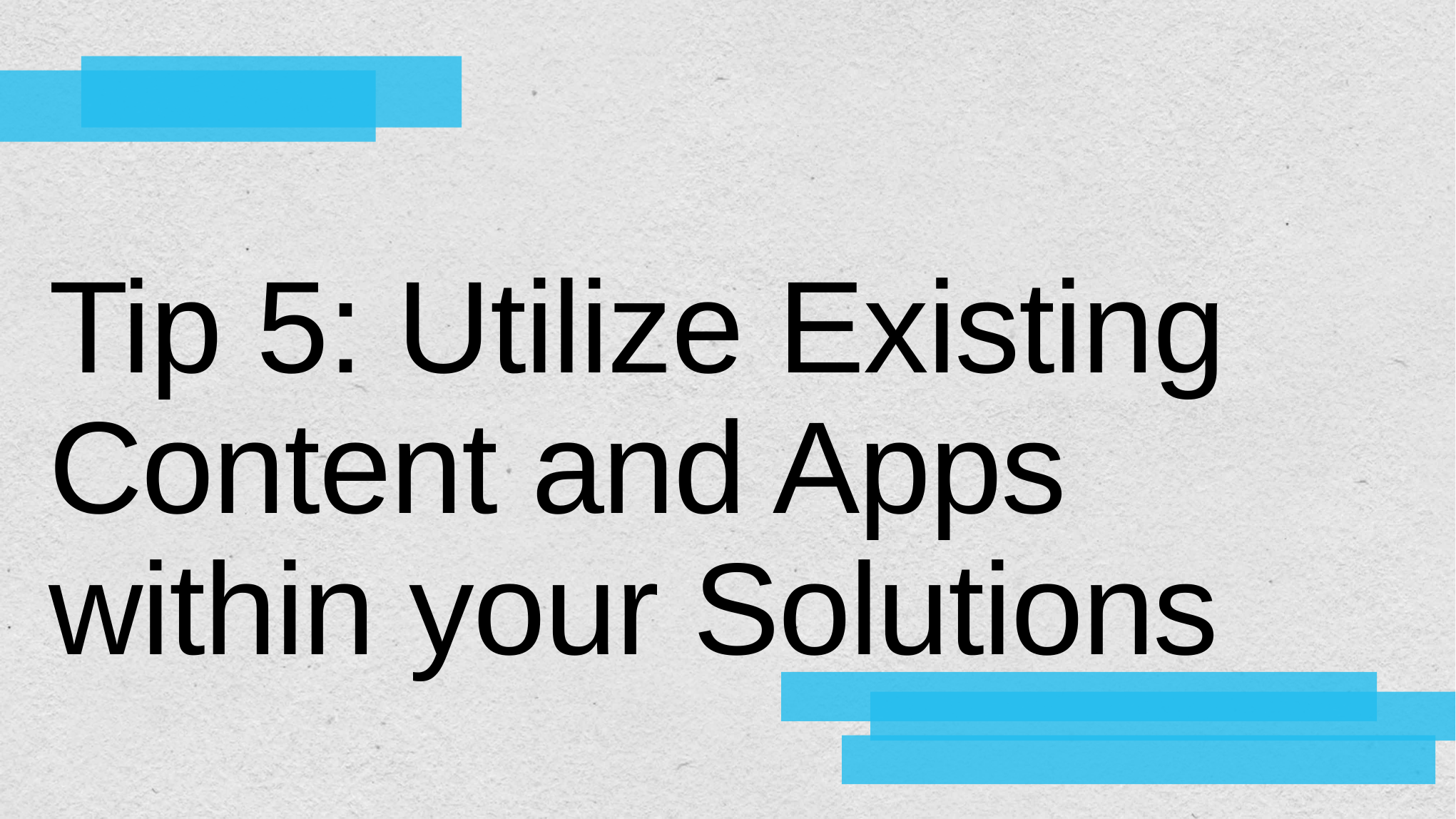

# Tip 5: Utilize Existing Content and Apps within your Solutions